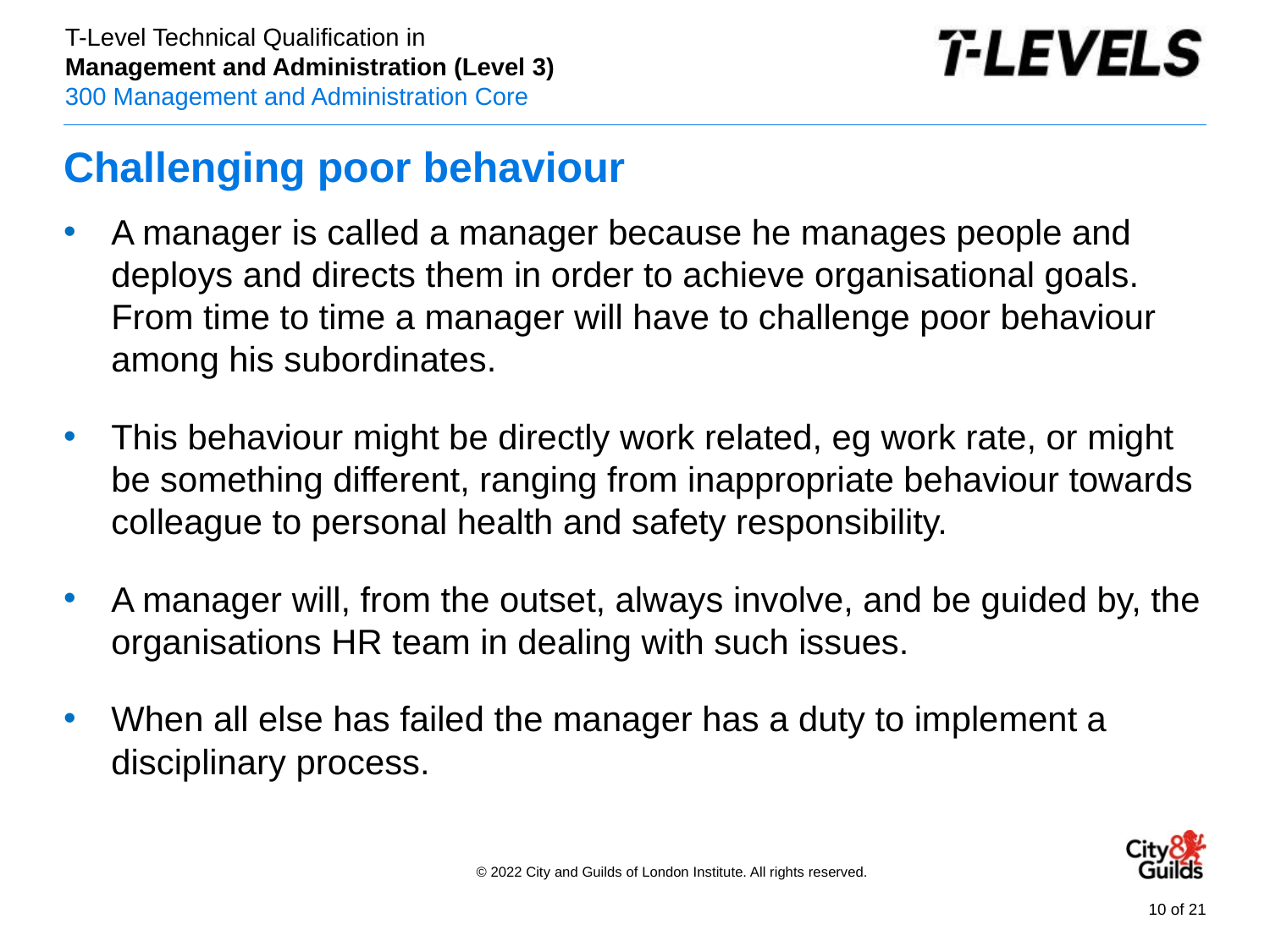

# Challenging poor behaviour
A manager is called a manager because he manages people and deploys and directs them in order to achieve organisational goals. From time to time a manager will have to challenge poor behaviour among his subordinates.
This behaviour might be directly work related, eg work rate, or might be something different, ranging from inappropriate behaviour towards colleague to personal health and safety responsibility.
A manager will, from the outset, always involve, and be guided by, the organisations HR team in dealing with such issues.
When all else has failed the manager has a duty to implement a disciplinary process.